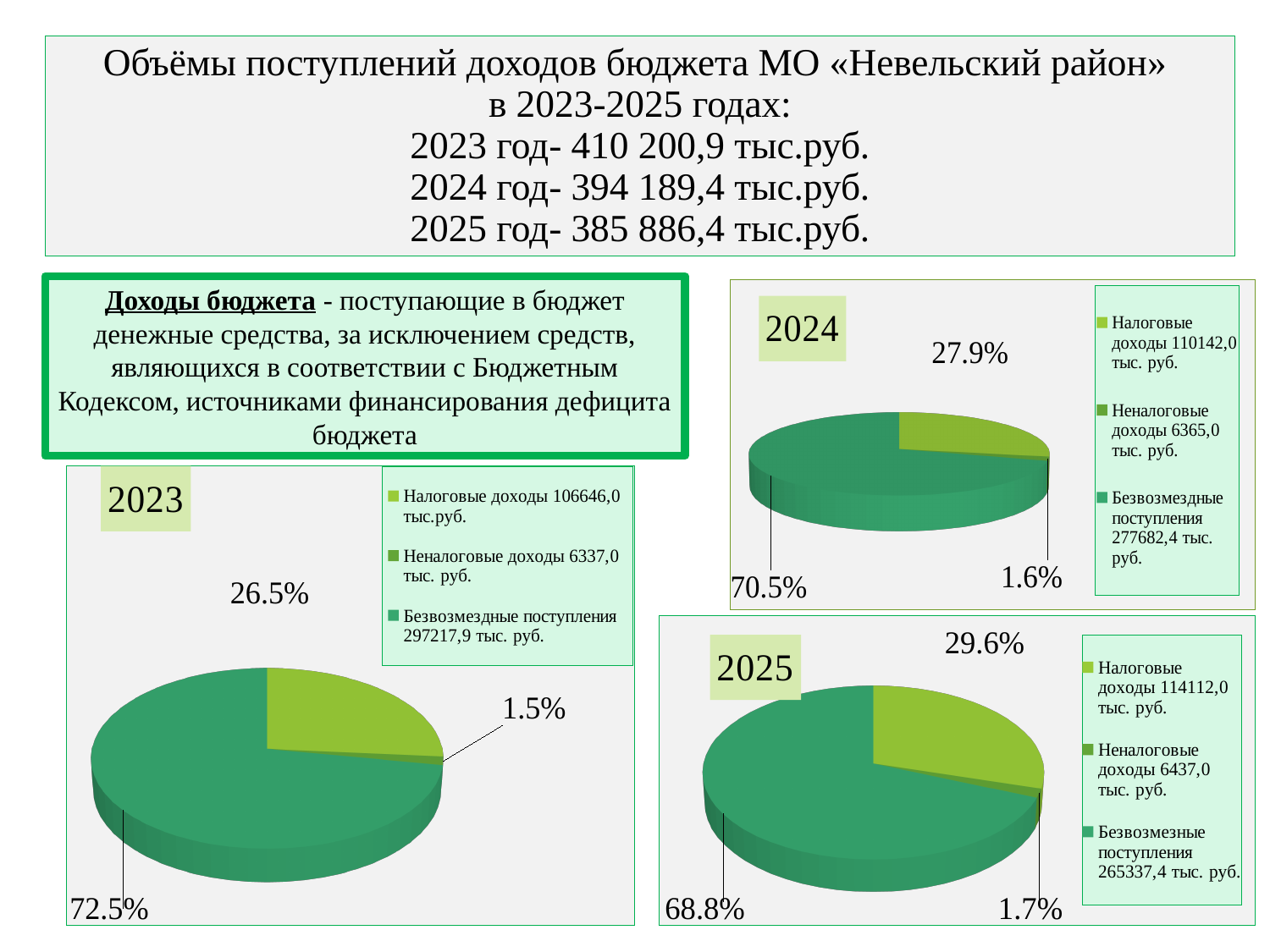

# Объёмы поступлений доходов бюджета МО «Невельский район» в 2023-2025 годах: 2023 год- 410 200,9 тыс.руб. 2024 год- 394 189,4 тыс.руб. 2025 год- 385 886,4 тыс.руб.
Доходы бюджета - поступающие в бюджет денежные средства, за исключением средств, являющихся в соответствии с Бюджетным Кодексом, источниками финансирования дефицита бюджета

[unsupported chart]

[unsupported chart]

[unsupported chart]